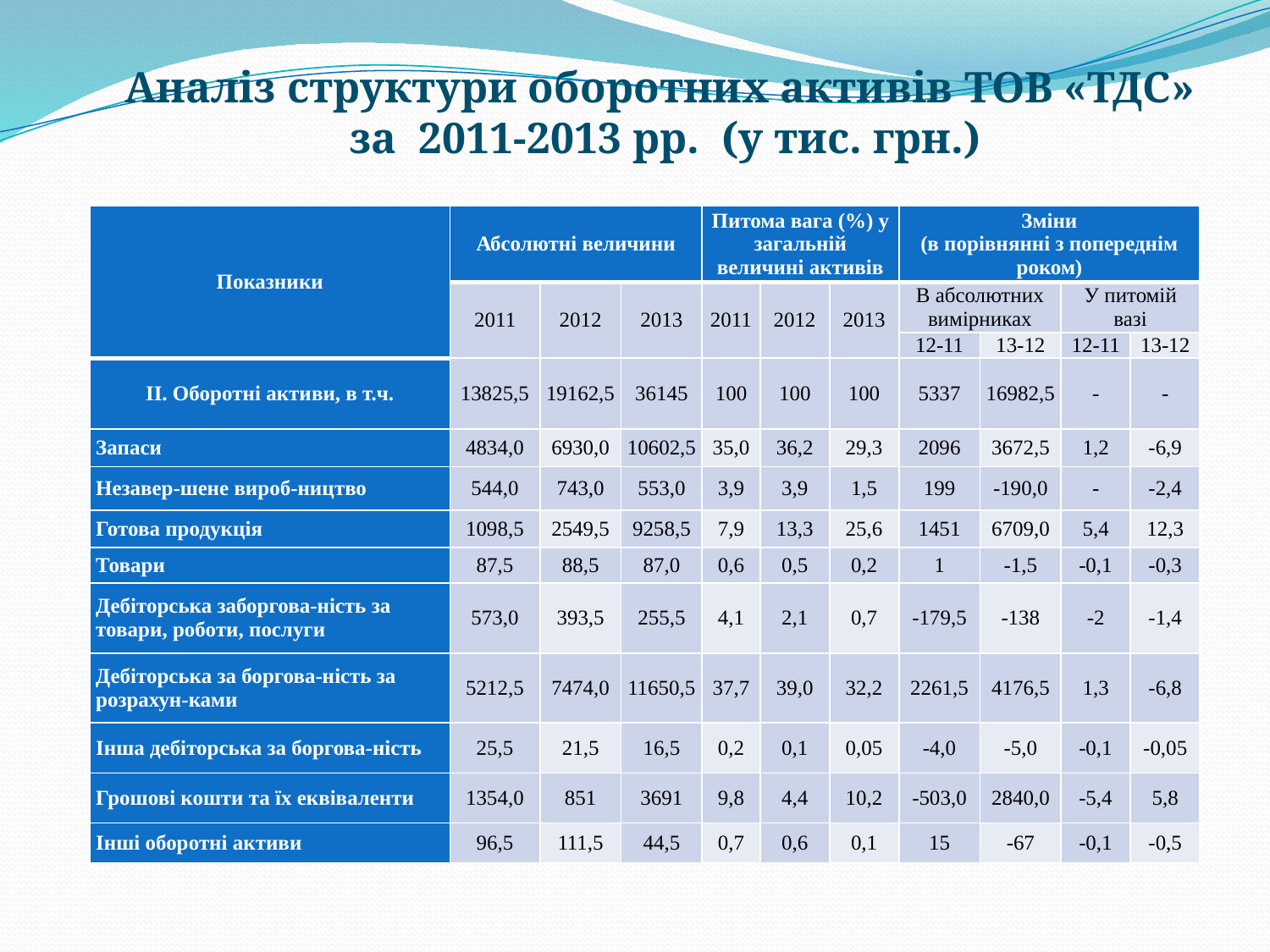

Аналіз структури оборотних активів ТОВ «ТДС»
за  2011-2013 рр.  (у тис. грн.)
| Показники | Абсолютні величини |  |  | Питома вага (%) у загальній величині активів |  |  | Зміни (в порівнянні з попереднім роком) |  |  |  |
| --- | --- | --- | --- | --- | --- | --- | --- | --- | --- | --- |
|  | 2011 | 2012 | 2013 | 2011 | 2012 | 2013 | В абсолютних вимірниках |  | У питомій вазі |  |
|  |  |  |  |  |  |  | 12-11 | 13-12 | 12-11 | 13-12 |
| ІІ. Оборотні активи, в т.ч. | 13825,5 | 19162,5 | 36145 | 100 | 100 | 100 | 5337 | 16982,5 | - | - |
| Запаси | 4834,0 | 6930,0 | 10602,5 | 35,0 | 36,2 | 29,3 | 2096 | 3672,5 | 1,2 | -6,9 |
| Незавер-шене вироб-ництво | 544,0 | 743,0 | 553,0 | 3,9 | 3,9 | 1,5 | 199 | -190,0 | - | -2,4 |
| Готова продукція | 1098,5 | 2549,5 | 9258,5 | 7,9 | 13,3 | 25,6 | 1451 | 6709,0 | 5,4 | 12,3 |
| Товари | 87,5 | 88,5 | 87,0 | 0,6 | 0,5 | 0,2 | 1 | -1,5 | -0,1 | -0,3 |
| Дебіторська заборгова-ність за товари, роботи, послуги | 573,0 | 393,5 | 255,5 | 4,1 | 2,1 | 0,7 | -179,5 | -138 | -2 | -1,4 |
| Дебіторська за боргова-ність за розрахун-ками | 5212,5 | 7474,0 | 11650,5 | 37,7 | 39,0 | 32,2 | 2261,5 | 4176,5 | 1,3 | -6,8 |
| Інша дебіторська за боргова-ність | 25,5 | 21,5 | 16,5 | 0,2 | 0,1 | 0,05 | -4,0 | -5,0 | -0,1 | -0,05 |
| Грошові кошти та їх еквіваленти | 1354,0 | 851 | 3691 | 9,8 | 4,4 | 10,2 | -503,0 | 2840,0 | -5,4 | 5,8 |
| Інші оборотні активи | 96,5 | 111,5 | 44,5 | 0,7 | 0,6 | 0,1 | 15 | -67 | -0,1 | -0,5 |